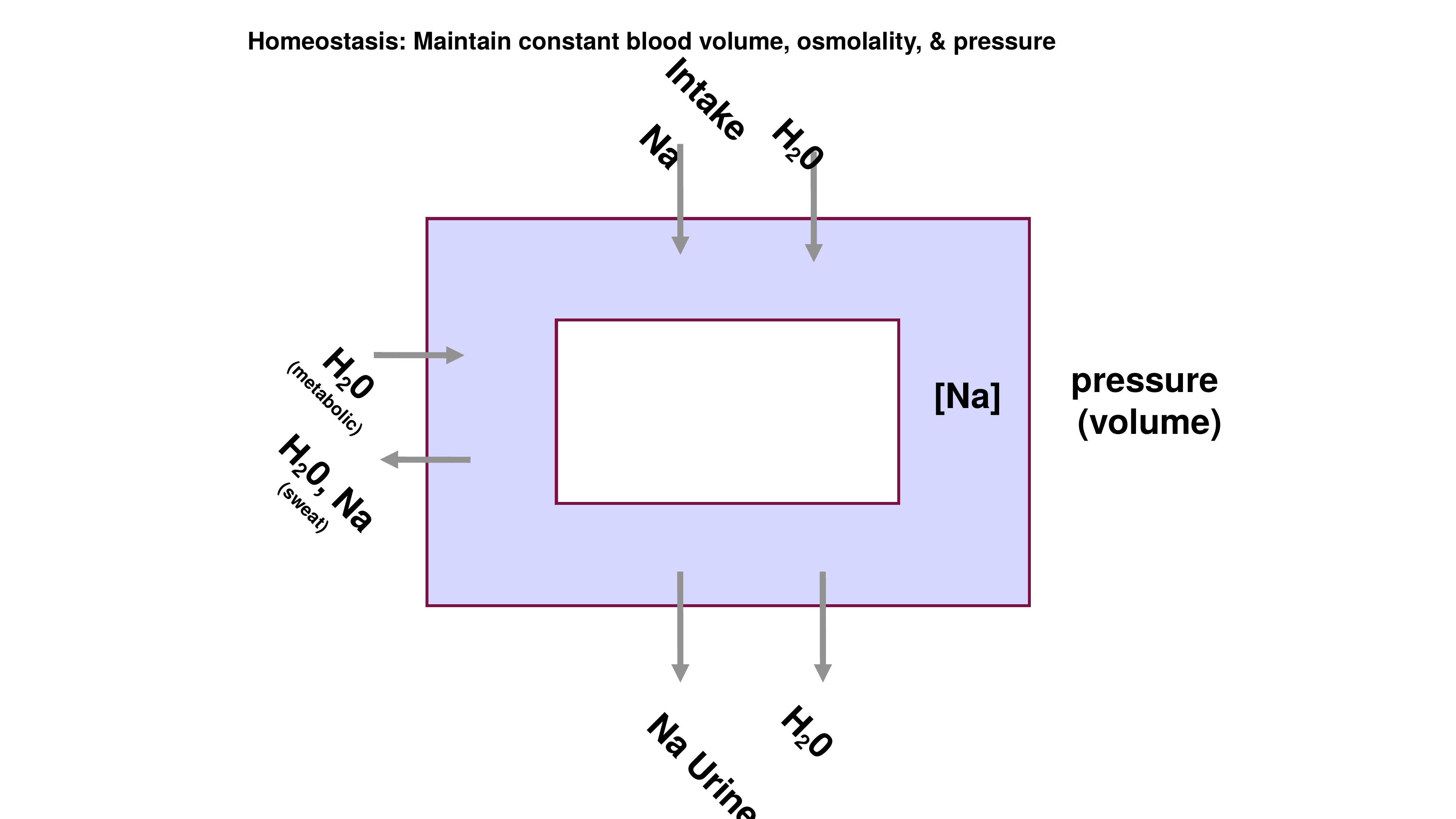

Homeostasis: Maintain constant blood volume, osmolality, & pressure
Intake
H20
Na

H20
(metabolic)

H20, Na
(sweat)

pressure
 (volume)
[Na]

H20
Na
Urine